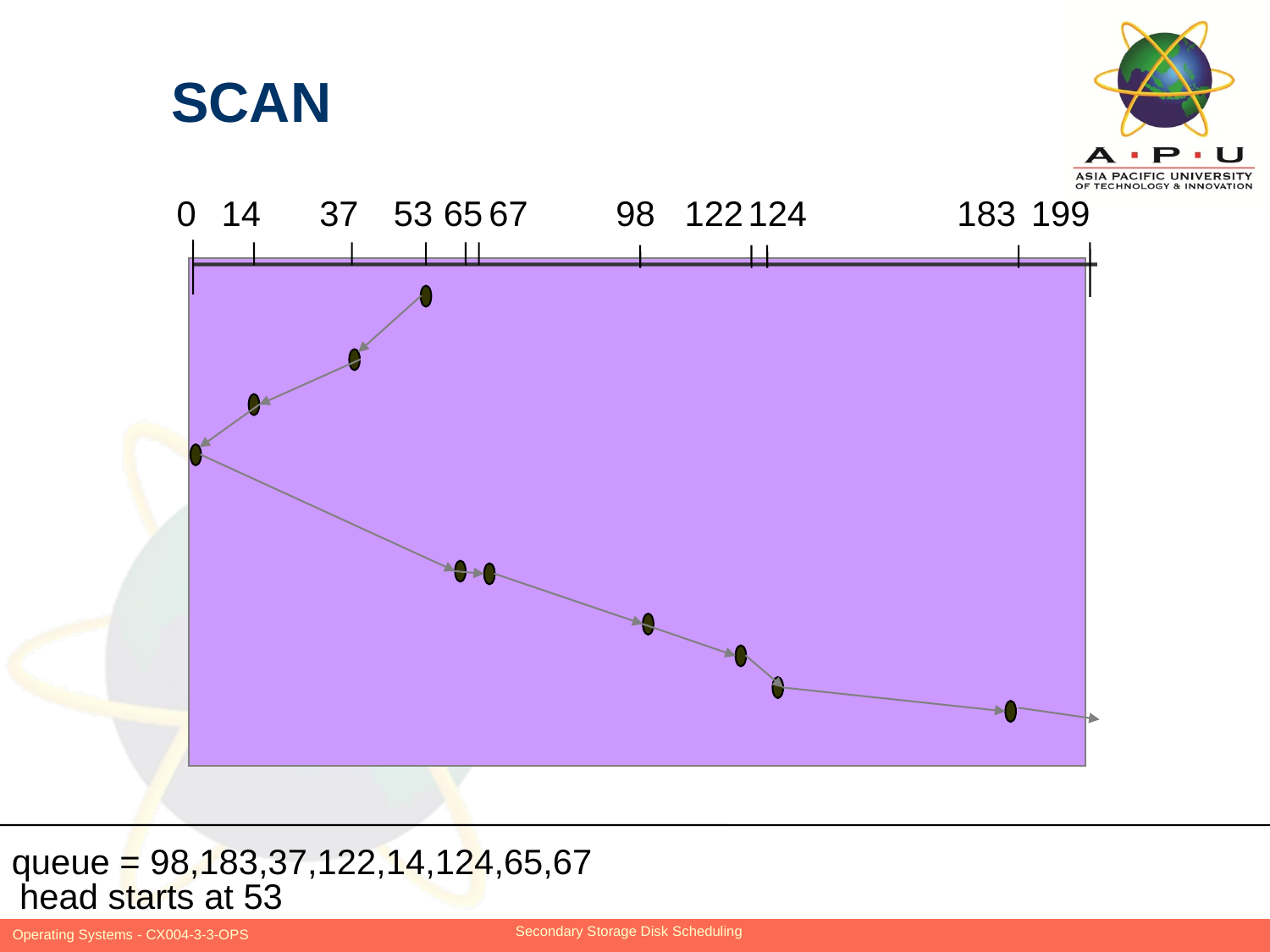

SCAN
0
14
37
53
65
67
98
122
124
183
199

 queue = 98,183,37,122,14,124,65,67
 head starts at 53

Slide 30 of 21